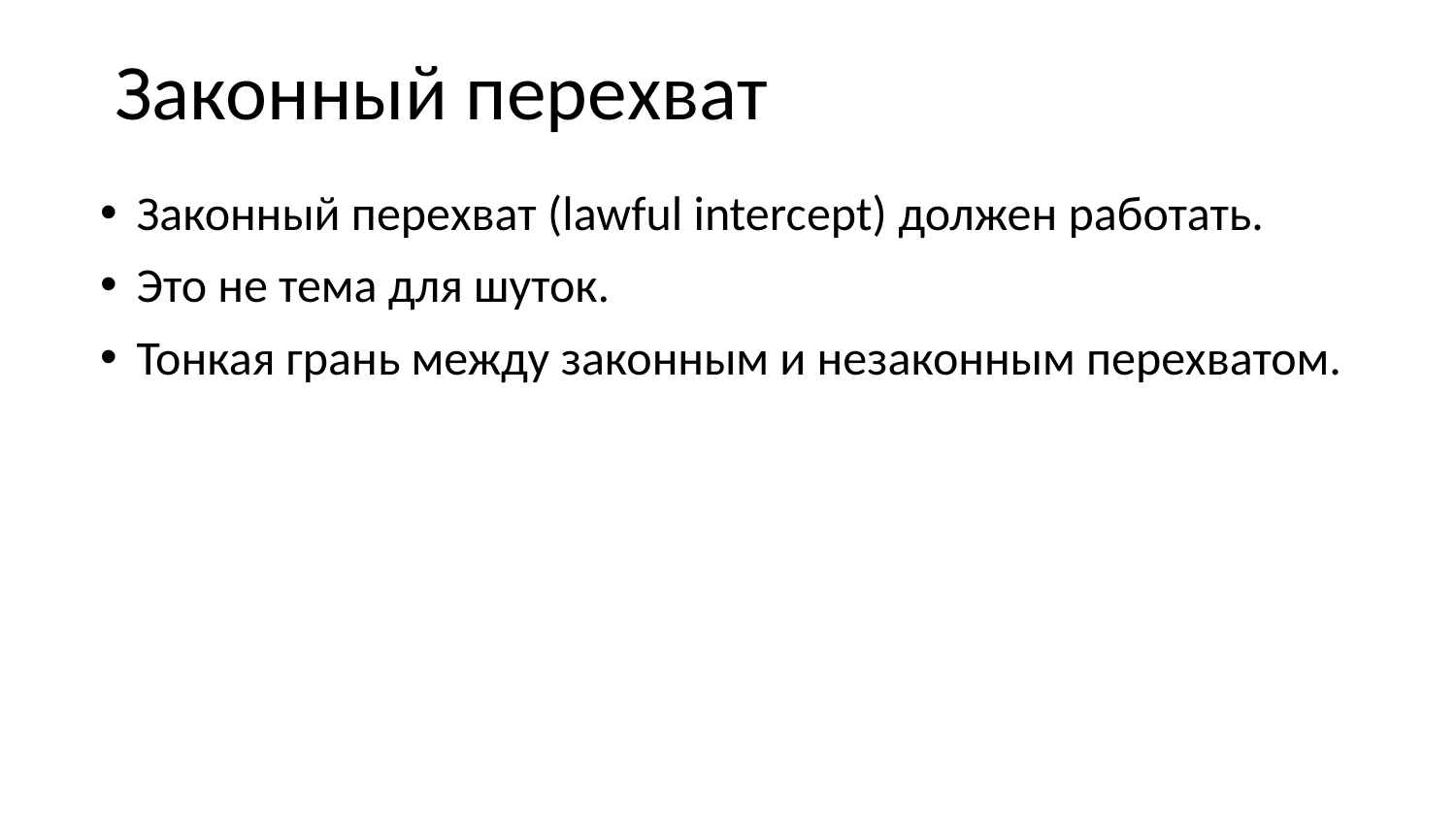

# Законный перехват
Законный перехват (lawful intercept) должен работать.
Это не тема для шуток.
Тонкая грань между законным и незаконным перехватом.